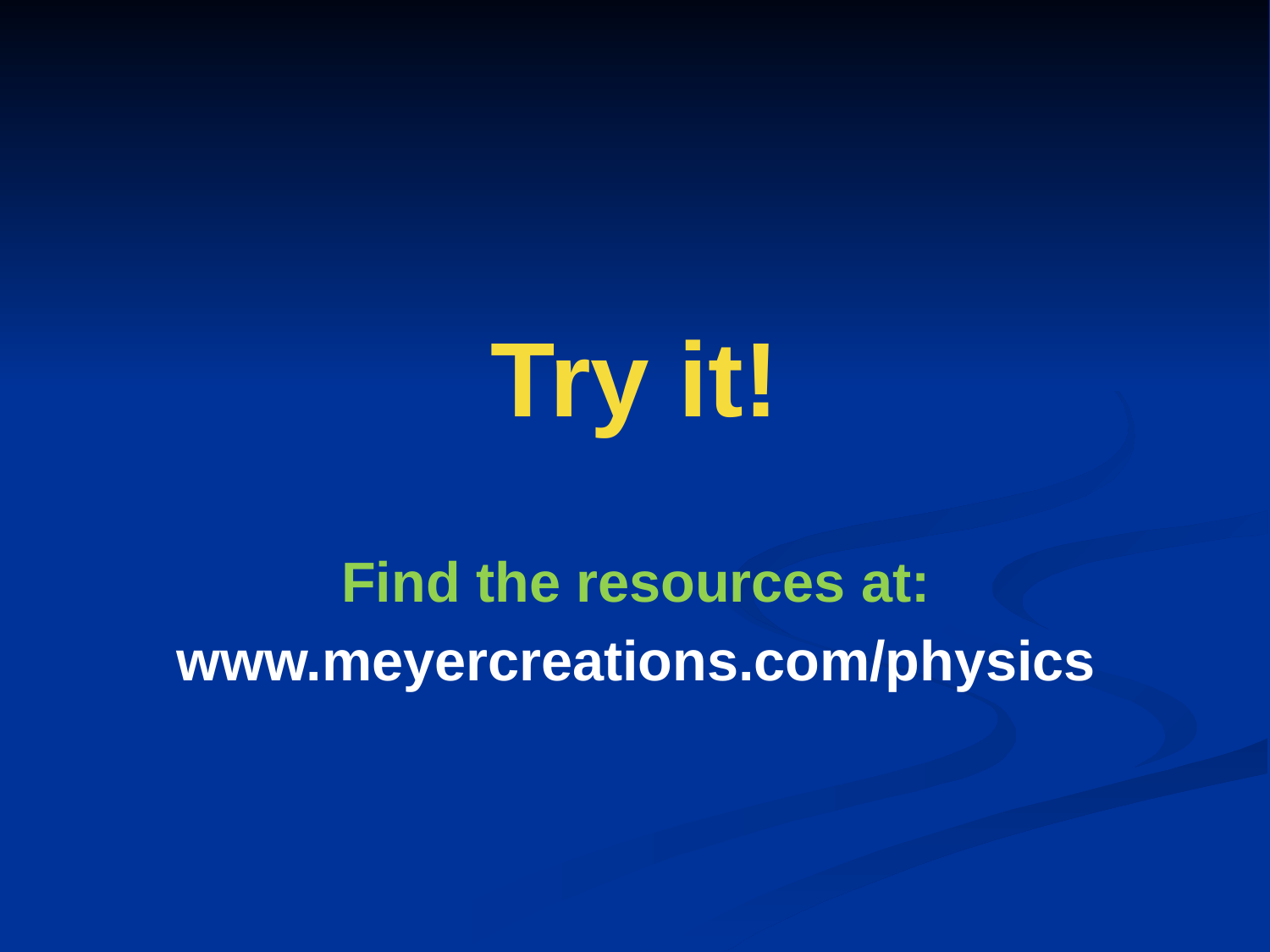

# Try it!
Find the resources at:
www.meyercreations.com/physics